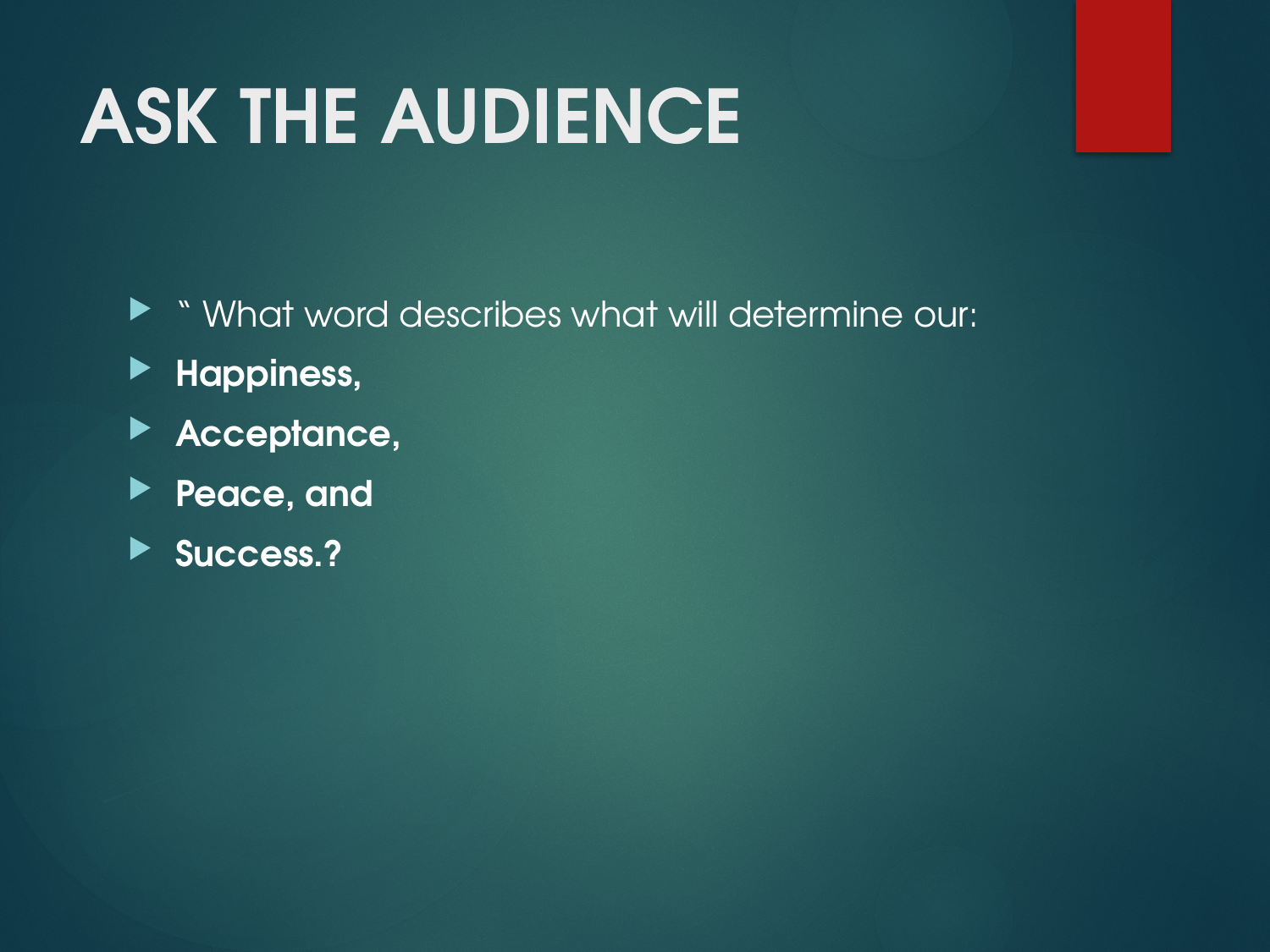

# ASK THE AUDIENCE
“ What word describes what will determine our:
Happiness,
Acceptance,
Peace, and
Success.?